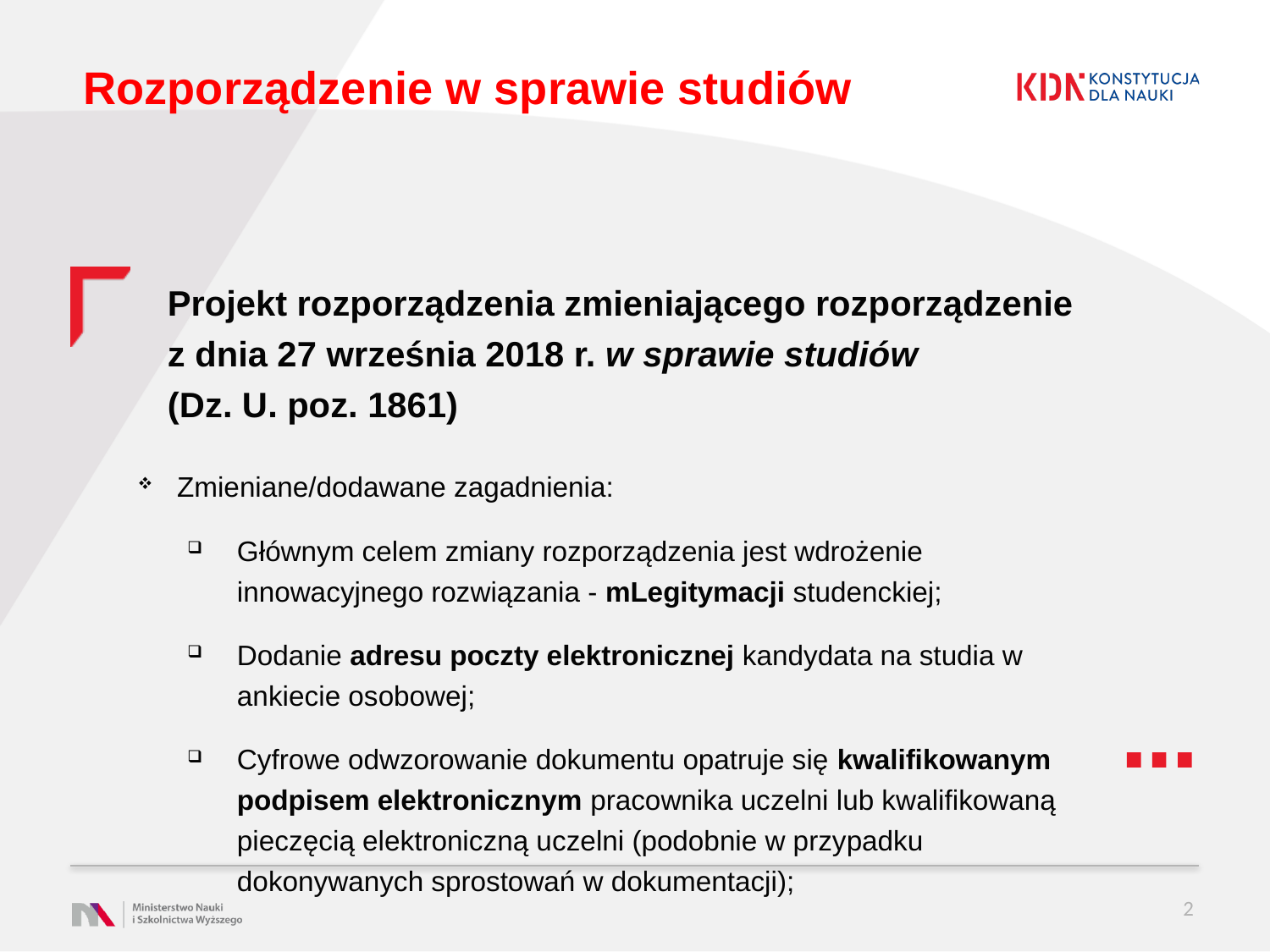

# Rozporządzenie w sprawie studiów
Projekt rozporządzenia zmieniającego rozporządzenie z dnia 27 września 2018 r. w sprawie studiów            (Dz. U. poz. 1861)
Zmieniane/dodawane zagadnienia:
Głównym celem zmiany rozporządzenia jest wdrożenie innowacyjnego rozwiązania - mLegitymacji studenckiej;
Dodanie adresu poczty elektronicznej kandydata na studia w ankiecie osobowej;
Cyfrowe odwzorowanie dokumentu opatruje się kwalifikowanym podpisem elektronicznym pracownika uczelni lub kwalifikowaną pieczęcią elektroniczną uczelni (podobnie w przypadku dokonywanych sprostowań w dokumentacji);
2